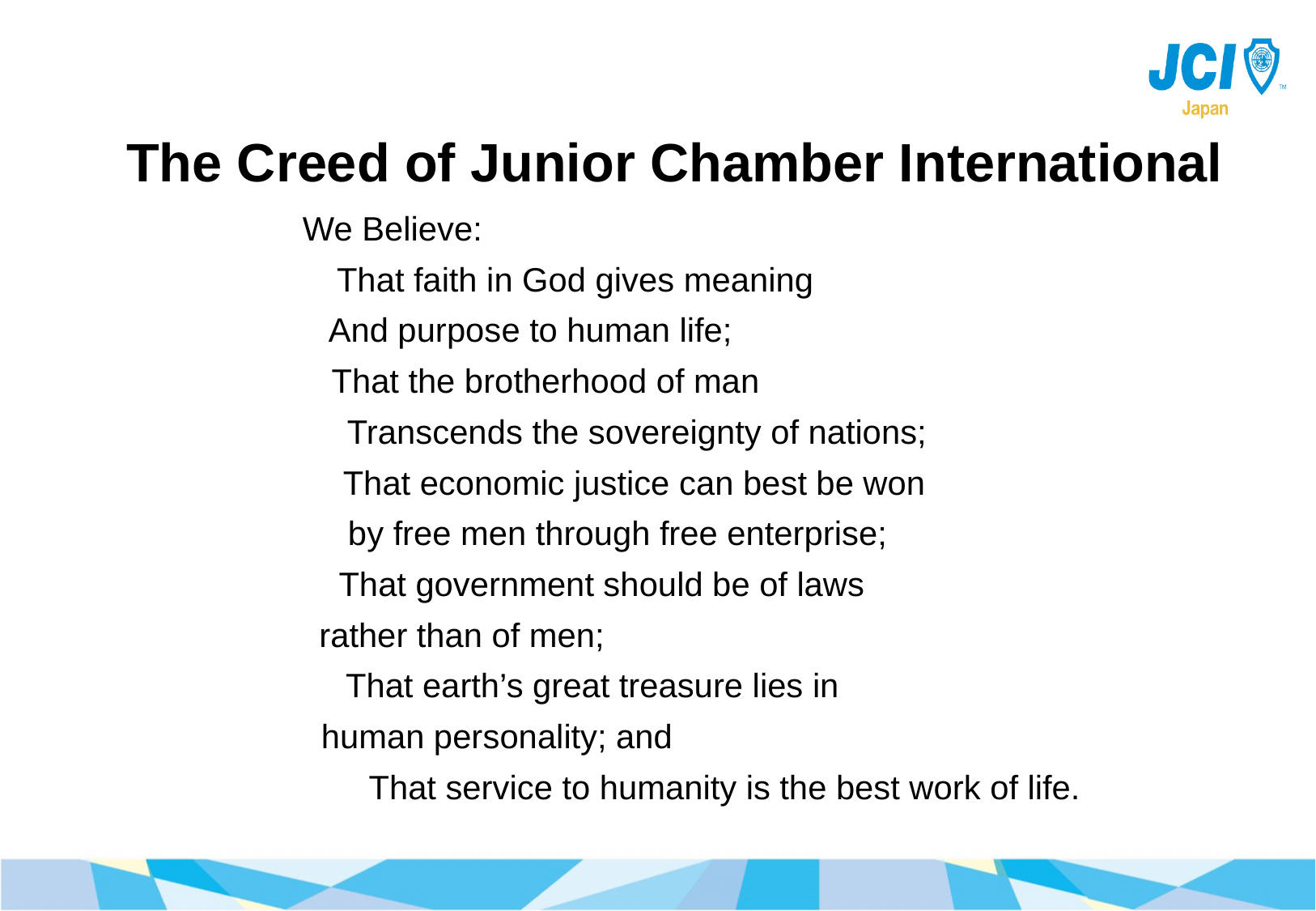

The Creed of Junior Chamber International
We Believe:
That faith in God gives meaning
And purpose to human life;
That the brotherhood of man
Transcends the sovereignty of nations;
That economic justice can best be won
by free men through free enterprise;
That government should be of laws
rather than of men;
That earth’s great treasure lies in
human personality; and
That service to humanity is the best work of life.